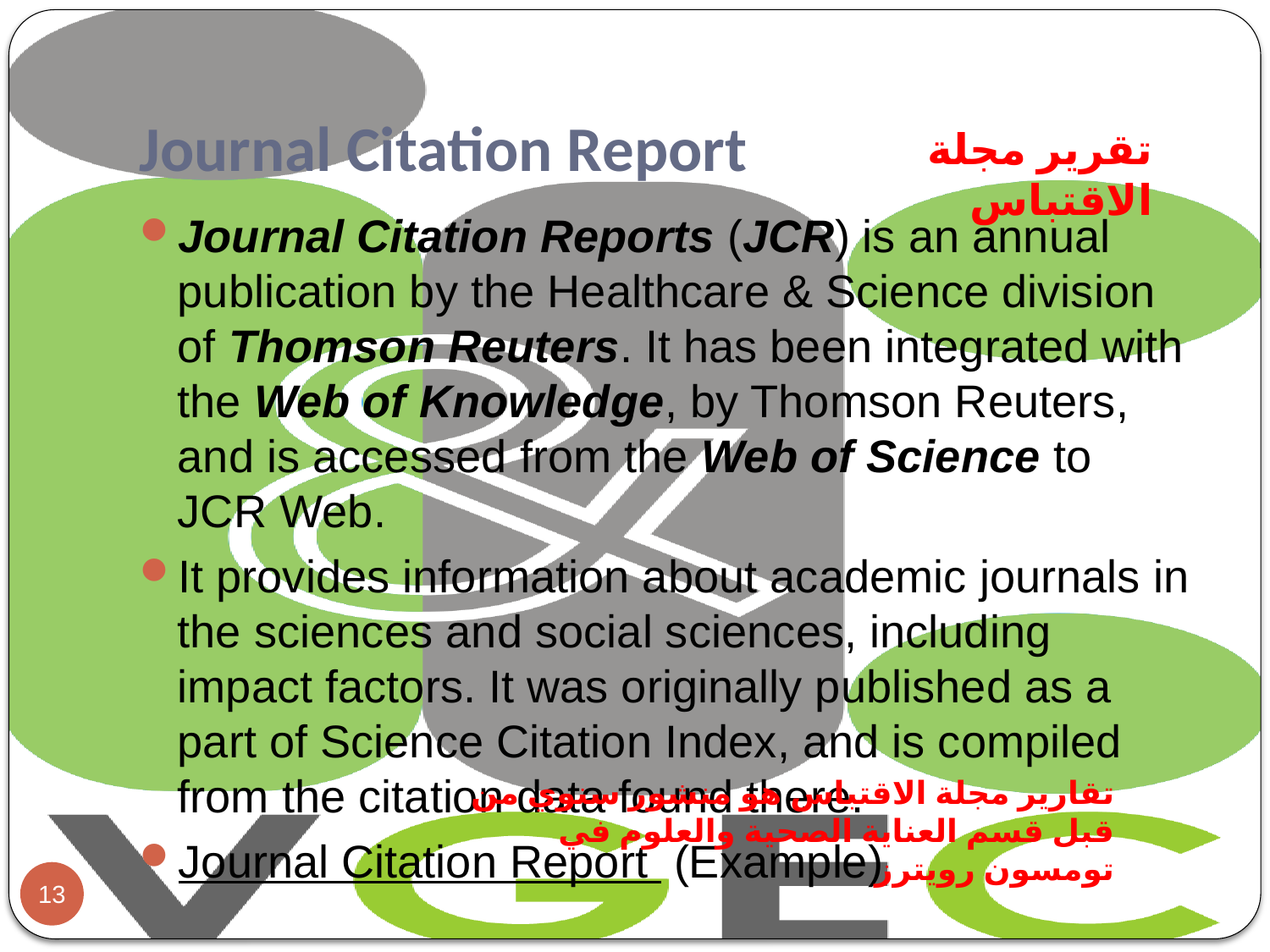

# Journal Citation Report
تقرير مجلة الاقتباس
Journal Citation Reports (JCR) is an annual publication by the Healthcare & Science division of Thomson Reuters. It has been integrated with the Web of Knowledge, by Thomson Reuters, and is accessed from the Web of Science to JCR Web.
It provides information about academic journals in the sciences and social sciences, including impact factors. It was originally published as a part of Science Citation Index, and is compiled from the citation data found there.
Journal Citation Report  (Example)

تقارير مجلة الاقتباس هو منشور سنوي من قبل قسم العناية الصحية والعلوم في تومسون رويترز
13